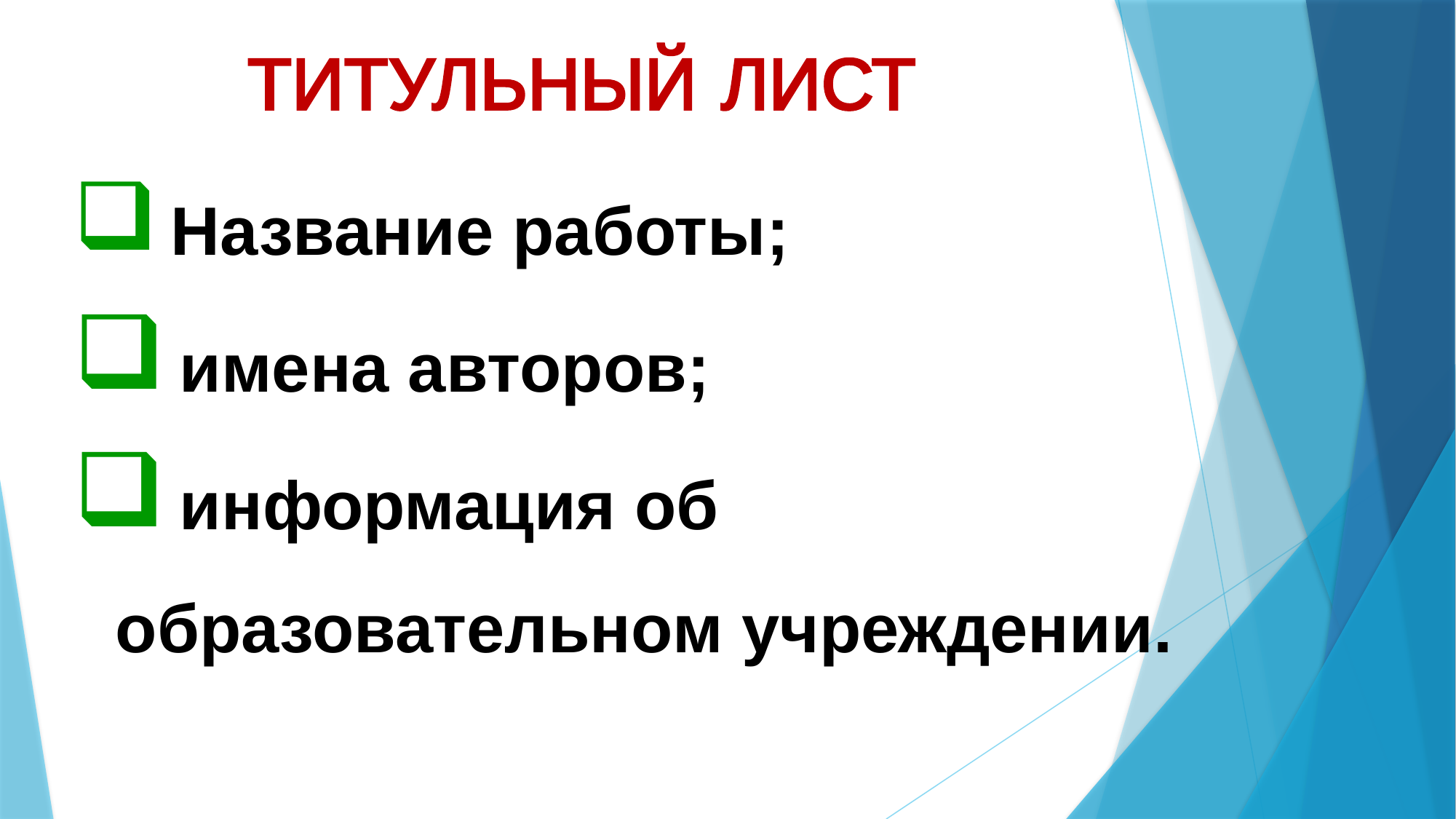

# ТИТУЛЬНЫЙ ЛИСТ
 Название работы;
 имена авторов;
 информация об образовательном учреждении.